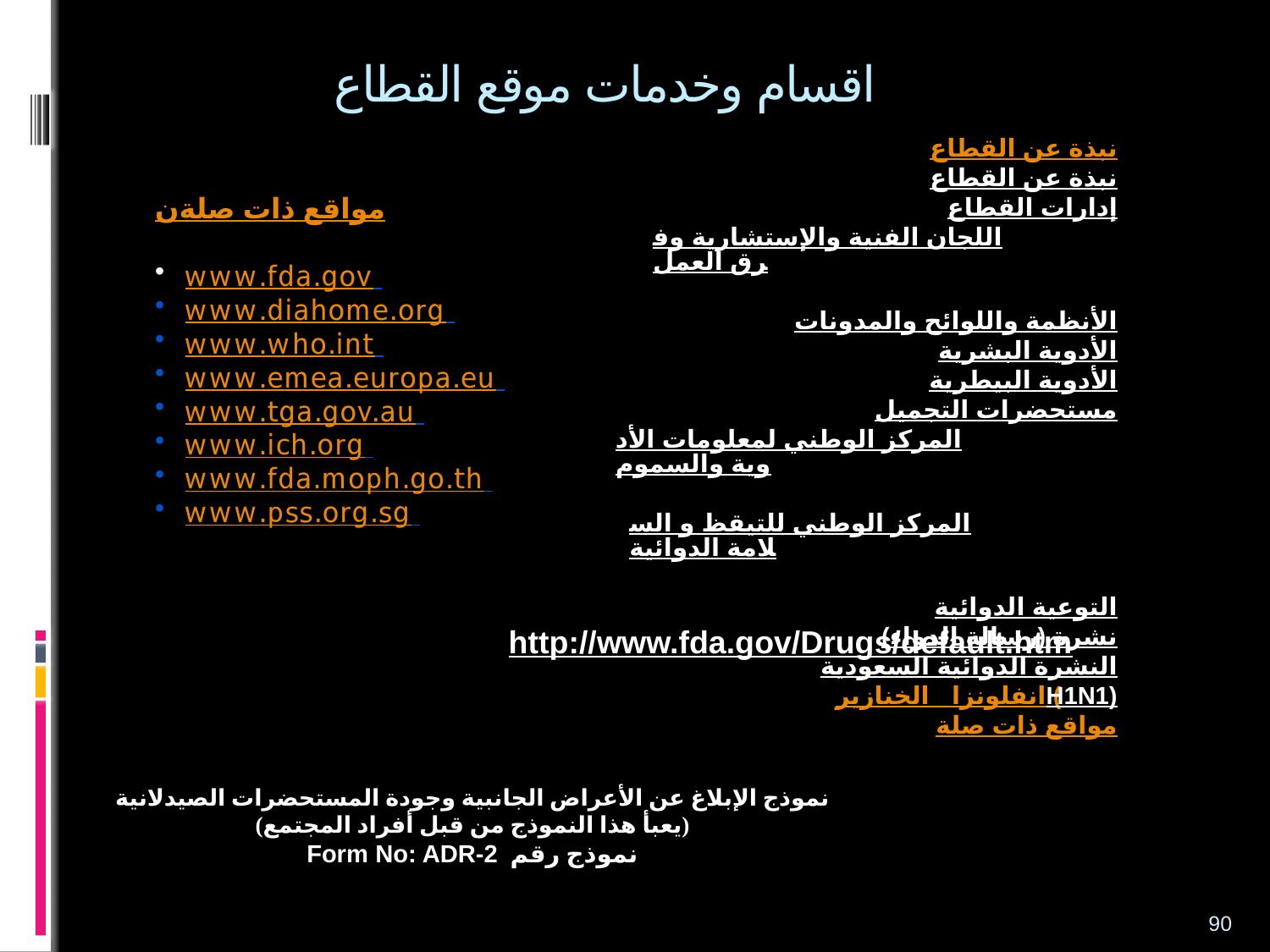

# اقسام وخدمات موقع القطاع
نبذة عن القطاعنبذة عن القطاع
إدارات القطاع
اللجان الفنية والإستشارية وفرق العمل
الأنظمة واللوائح والمدونات
الأدوية البشرية
الأدوية البيطرية
مستحضرات التجميل
المركز الوطني لمعلومات الأدوية والسموم
المركز الوطني للتيقظ و السلامة الدوائية
التوعية الدوائية
نشرة (رسالة الدواء)
النشرة الدوائية السعودية
انفلونزا الخنازير (H1N1)
مواقع ذات صلة
نمواقع ذات صلة

www.fda.gov
www.diahome.org
www.who.int
www.emea.europa.eu
www.tga.gov.au
www.ich.org
www.fda.moph.go.th
www.pss.org.sg

http://www.fda.gov/Drugs/default.htm
نموذج الإبلاغ عن الأعراض الجانبية وجودة المستحضرات الصيدلانية
(يعبأ هذا النموذج من قبل أفراد المجتمع)
نموذج رقم  Form No: ADR-2
90